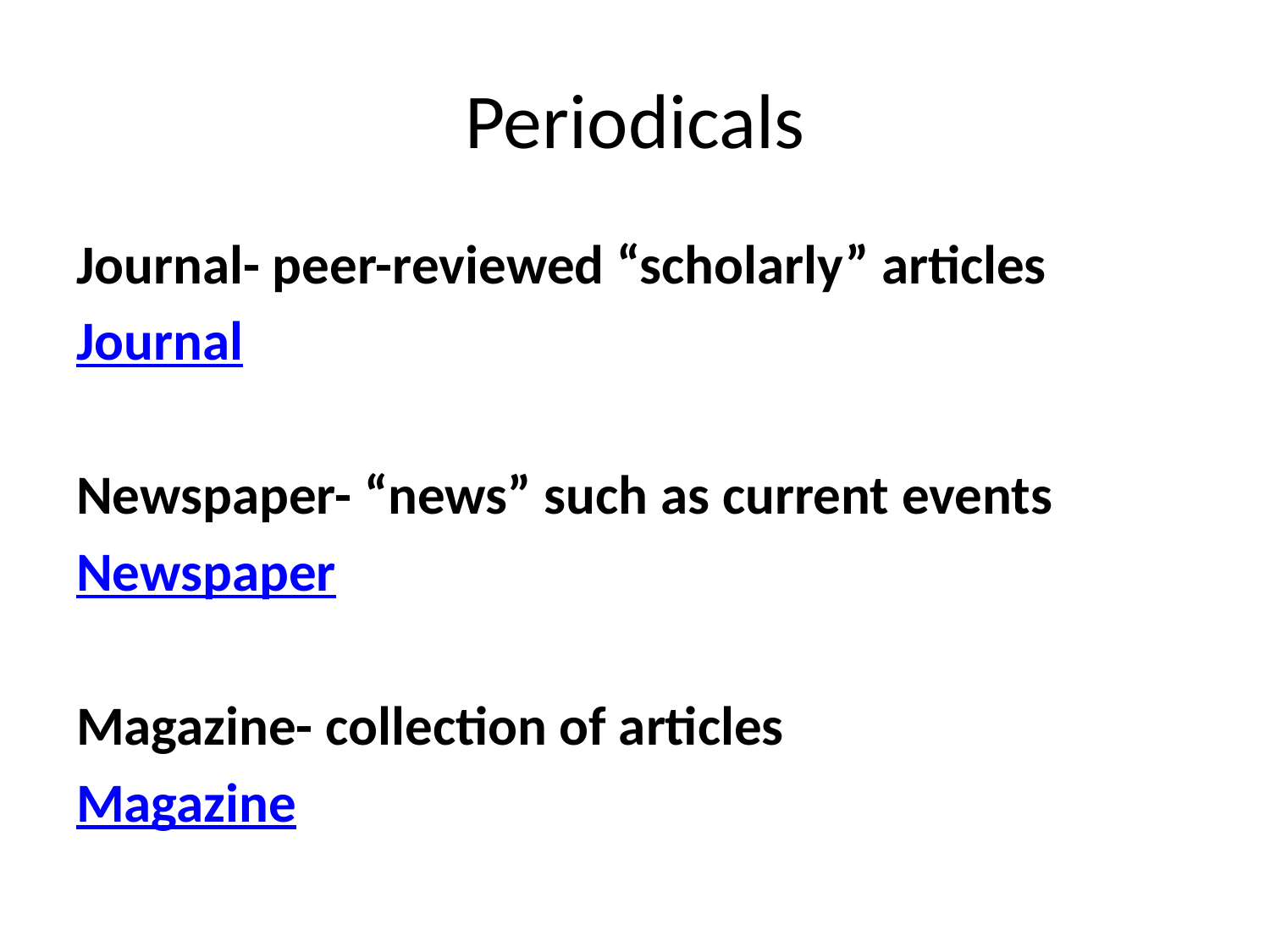

# Periodicals
Journal- peer-reviewed “scholarly” articles
Journal

Newspaper- “news” such as current events
Newspaper

Magazine- collection of articles
Magazine